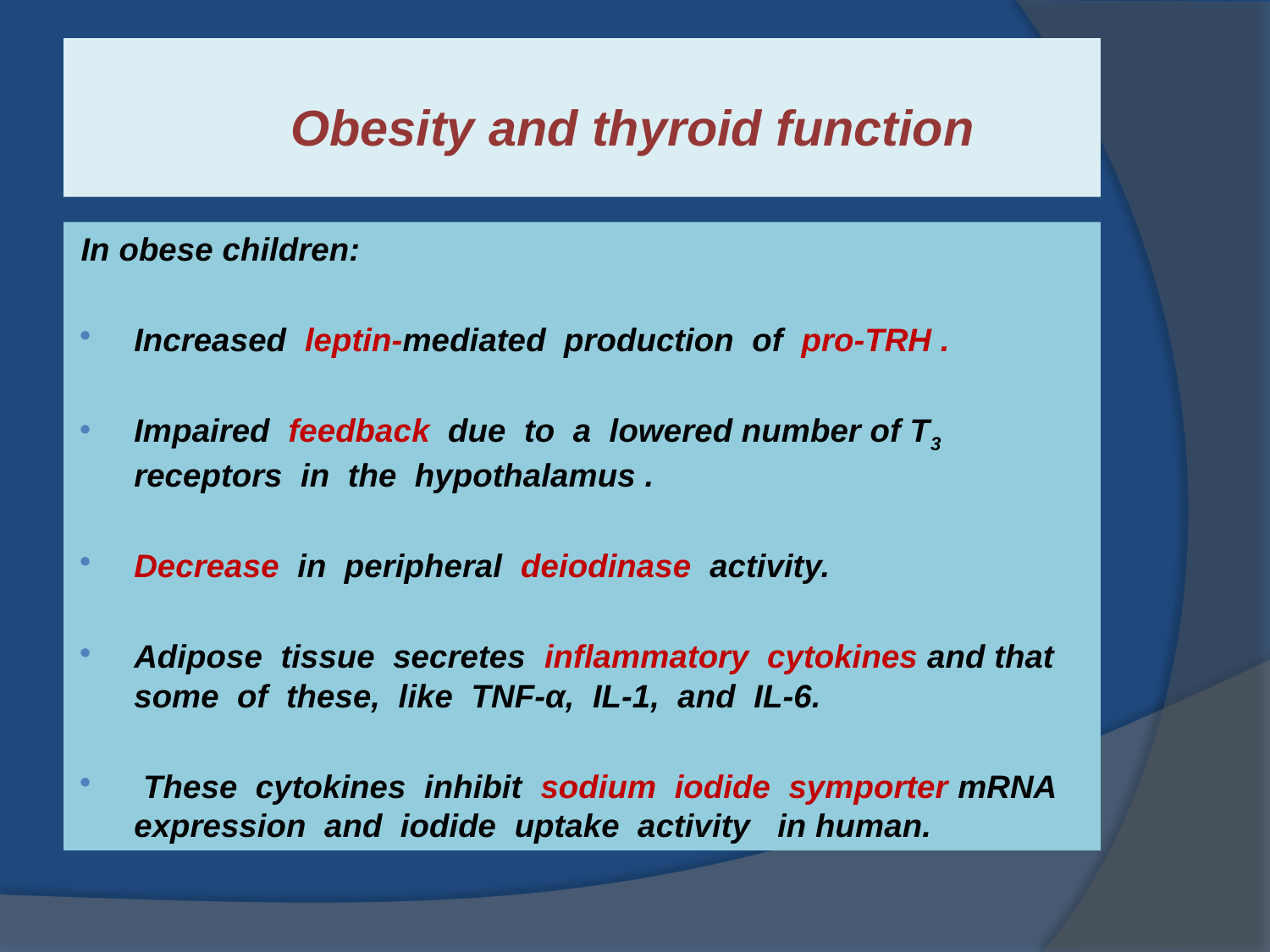

# Obesity and thyroid function
In obese children:

Increased  leptin-mediated  production  of  pro-TRH .

Impaired  feedback  due  to  a  lowered number of T3 receptors  in  the  hypothalamus .

Decrease  in  peripheral  deiodinase  activity.

Adipose  tissue  secretes  inflammatory  cytokines and that  some  of  these,  like  TNF-α,  IL-1,  and  IL-6.

 These  cytokines  inhibit  sodium  iodide  symporter mRNA   expression  and  iodide  uptake  activity   in human.